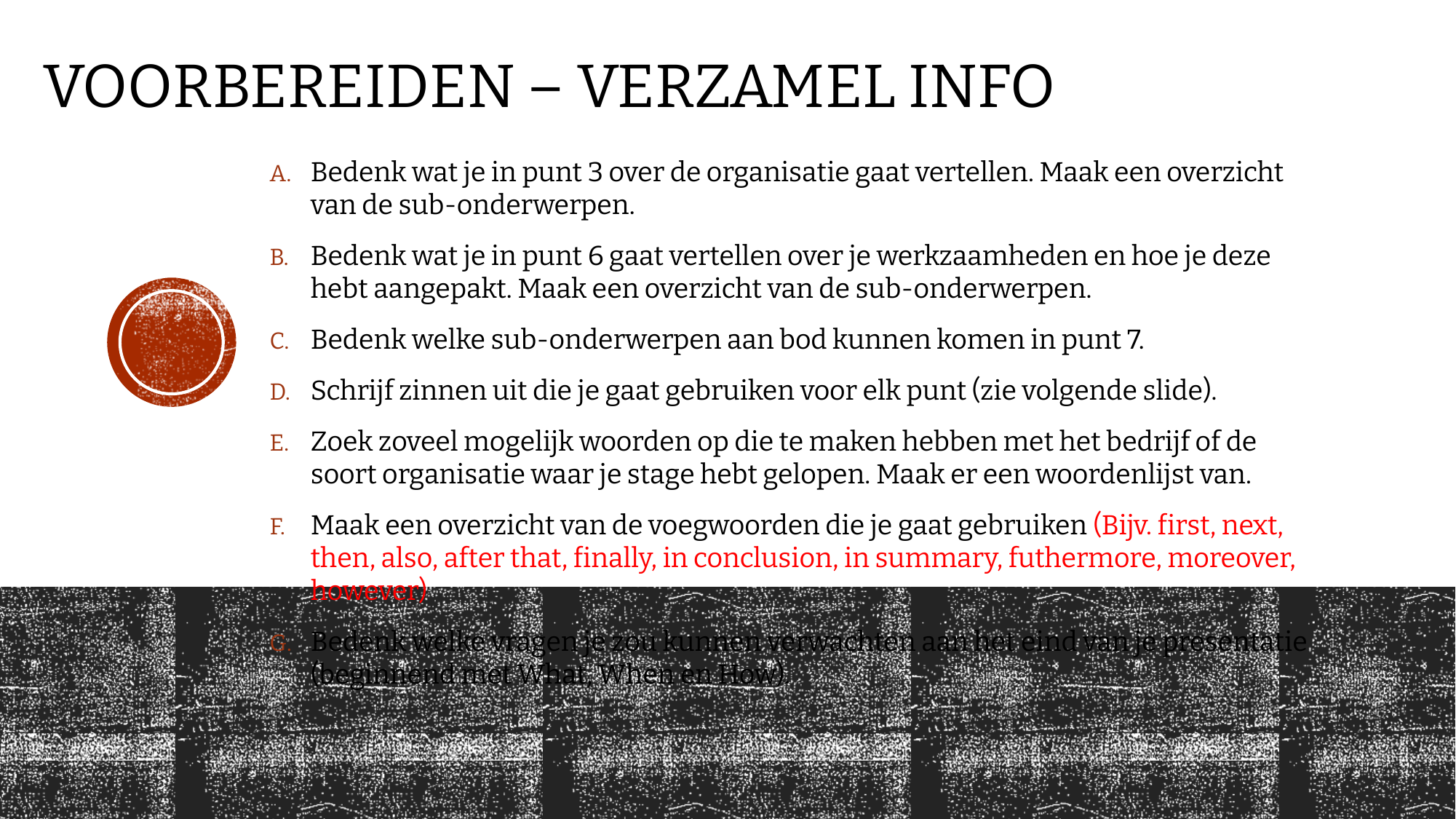

# Voorbereiden – verzamel info
Bedenk wat je in punt 3 over de organisatie gaat vertellen. Maak een overzicht van de sub-onderwerpen.
Bedenk wat je in punt 6 gaat vertellen over je werkzaamheden en hoe je deze hebt aangepakt. Maak een overzicht van de sub-onderwerpen.
Bedenk welke sub-onderwerpen aan bod kunnen komen in punt 7.
Schrijf zinnen uit die je gaat gebruiken voor elk punt (zie volgende slide).
Zoek zoveel mogelijk woorden op die te maken hebben met het bedrijf of de soort organisatie waar je stage hebt gelopen. Maak er een woordenlijst van.
Maak een overzicht van de voegwoorden die je gaat gebruiken (Bijv. first, next, then, also, after that, finally, in conclusion, in summary, futhermore, moreover, however)
Bedenk welke vragen je zou kunnen verwachten aan het eind van je presentatie (beginnend met What, When en How).